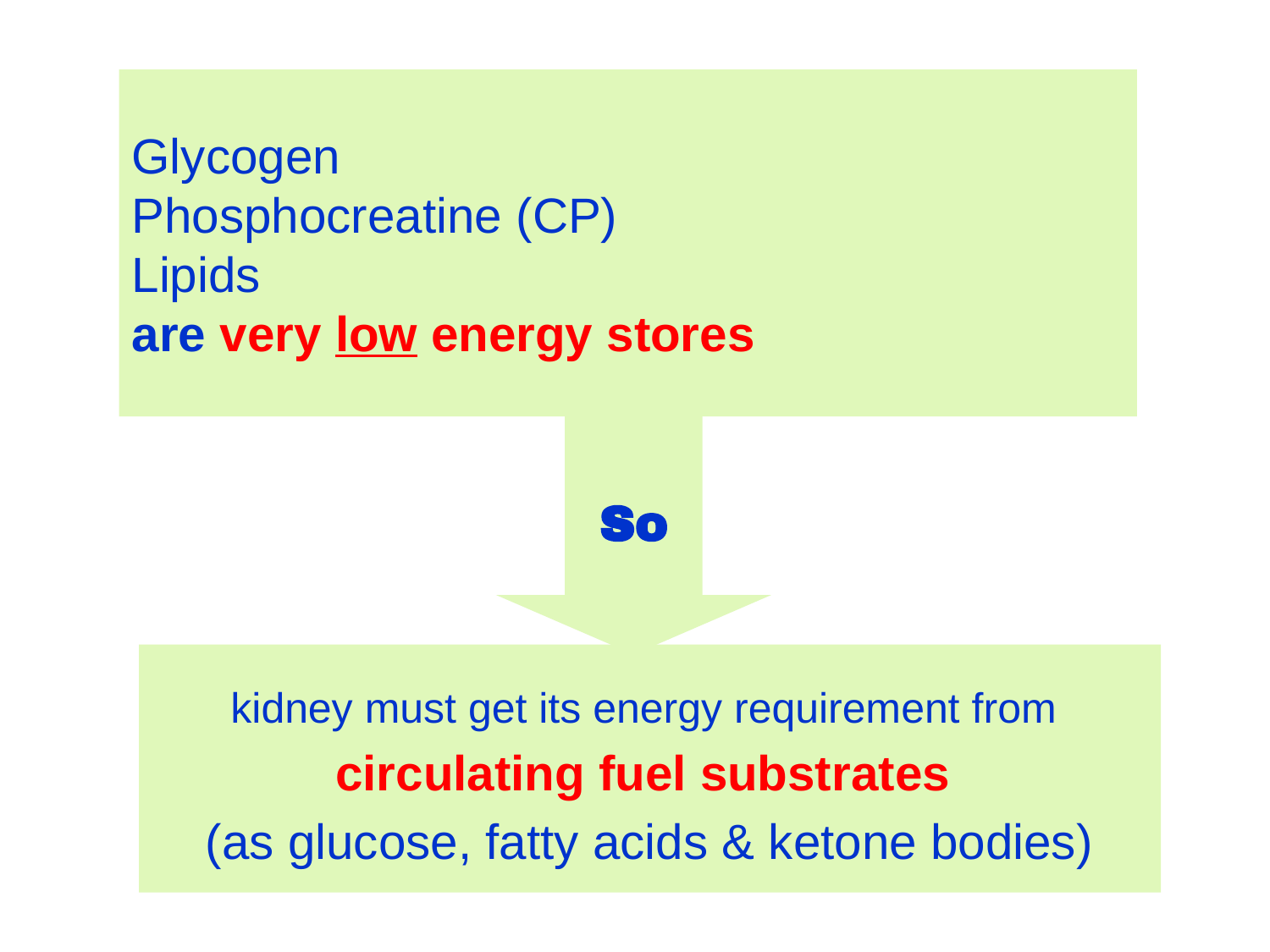

# Glycogen Phosphocreatine (CP) Lipids are very low energy stores
So

kidney must get its energy requirement from
circulating fuel substrates
(as glucose, fatty acids & ketone bodies)